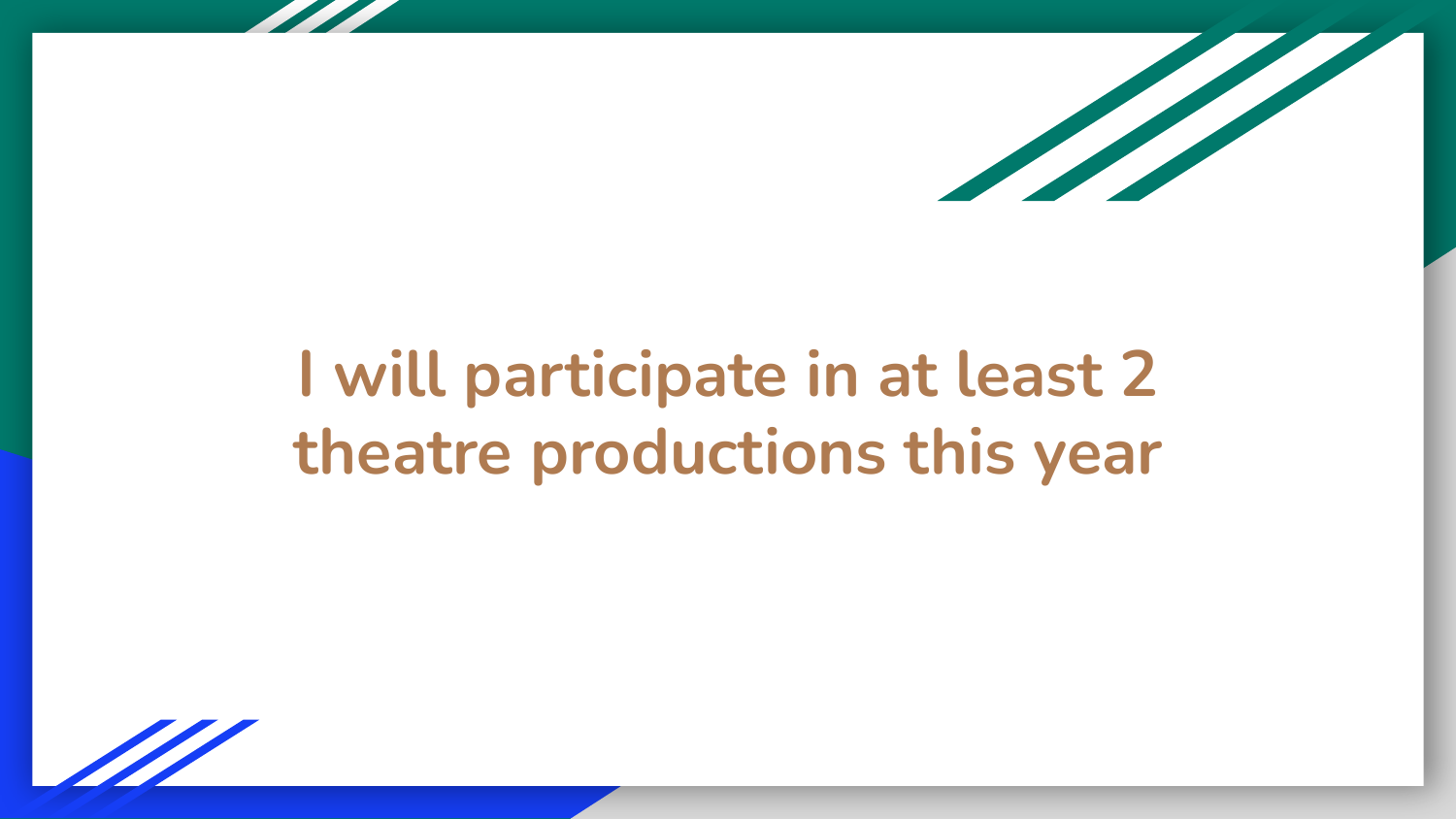

# I will participate in at least 2 theatre productions this year